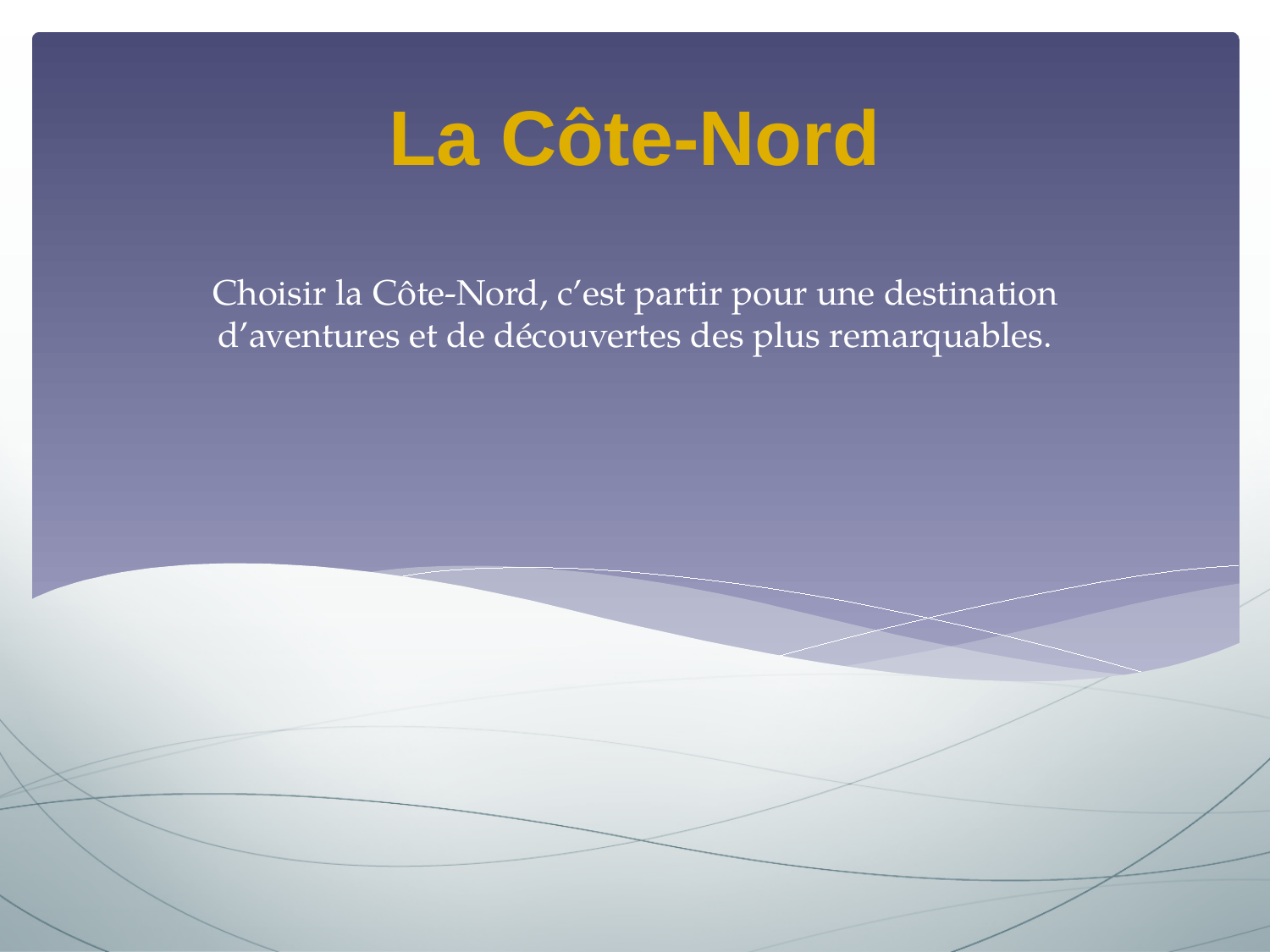

# La Côte-Nord
Choisir la Côte-Nord, c’est partir pour une destination d’aventures et de découvertes des plus remarquables.